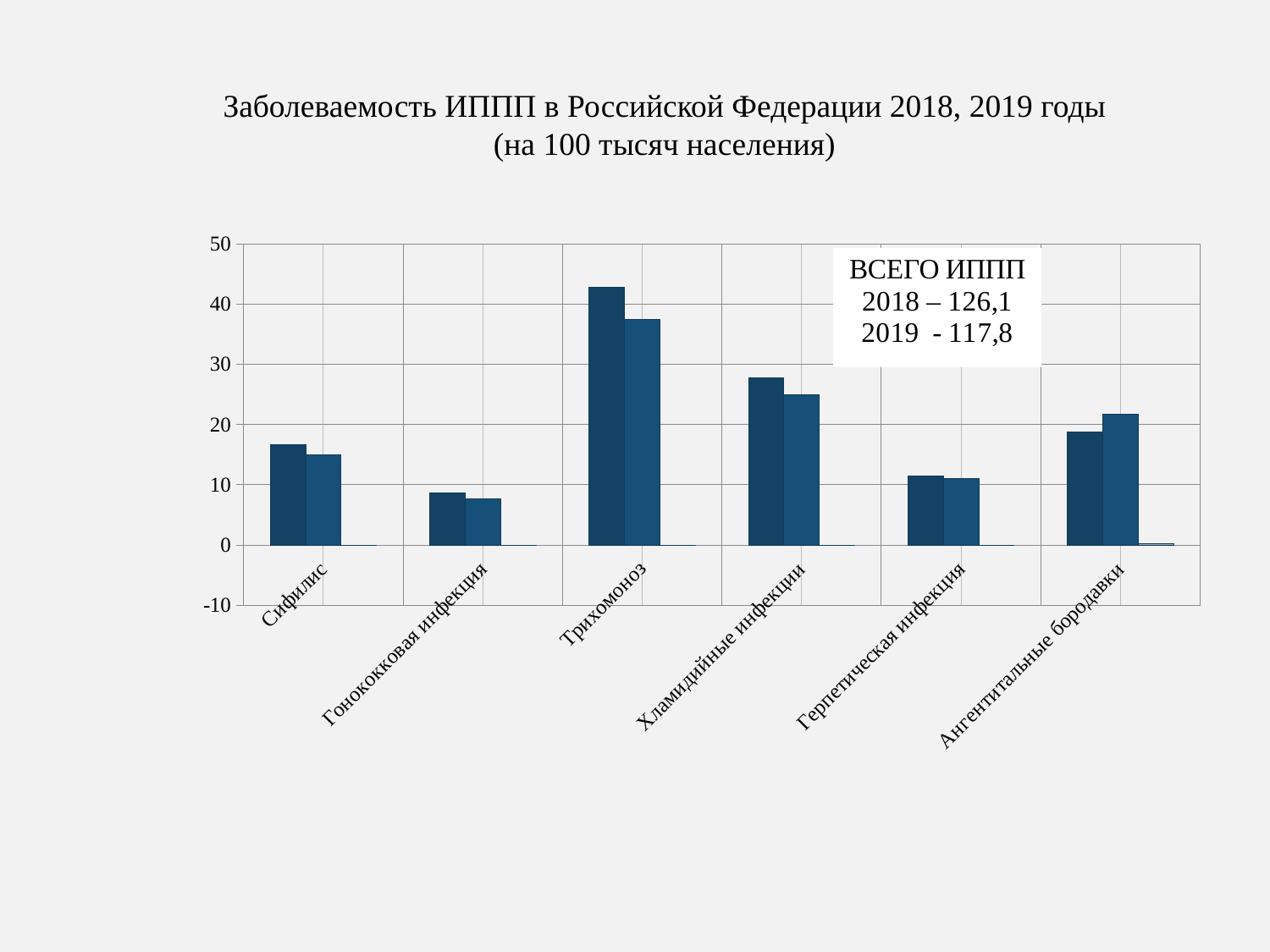

Заболеваемость ИППП в Российской Федерации 2018, 2019 годы
(на 100 тысяч населения)

### Chart

| Category | 2018 | 2019 | % изменения |
|---|---|---|---|
| Сифилис | 16.7 | 15.0 | -0.10179640718562911 |
| Гонококковая инфекция | 8.700000000000001 | 7.7 | -0.11494252873563222 |
| Трихомоноз | 42.8 | 37.4 | -0.12616822429906538 |
| Хламидийные инфекции | 27.7 | 25.0 | -0.09747292418772545 |
| Герпетическая инфекция | 11.4 | 11.1 | -0.02631578947368427 |
| Ангентитальные бородавки | 18.8 | 21.7 | 0.15425531914893675 |